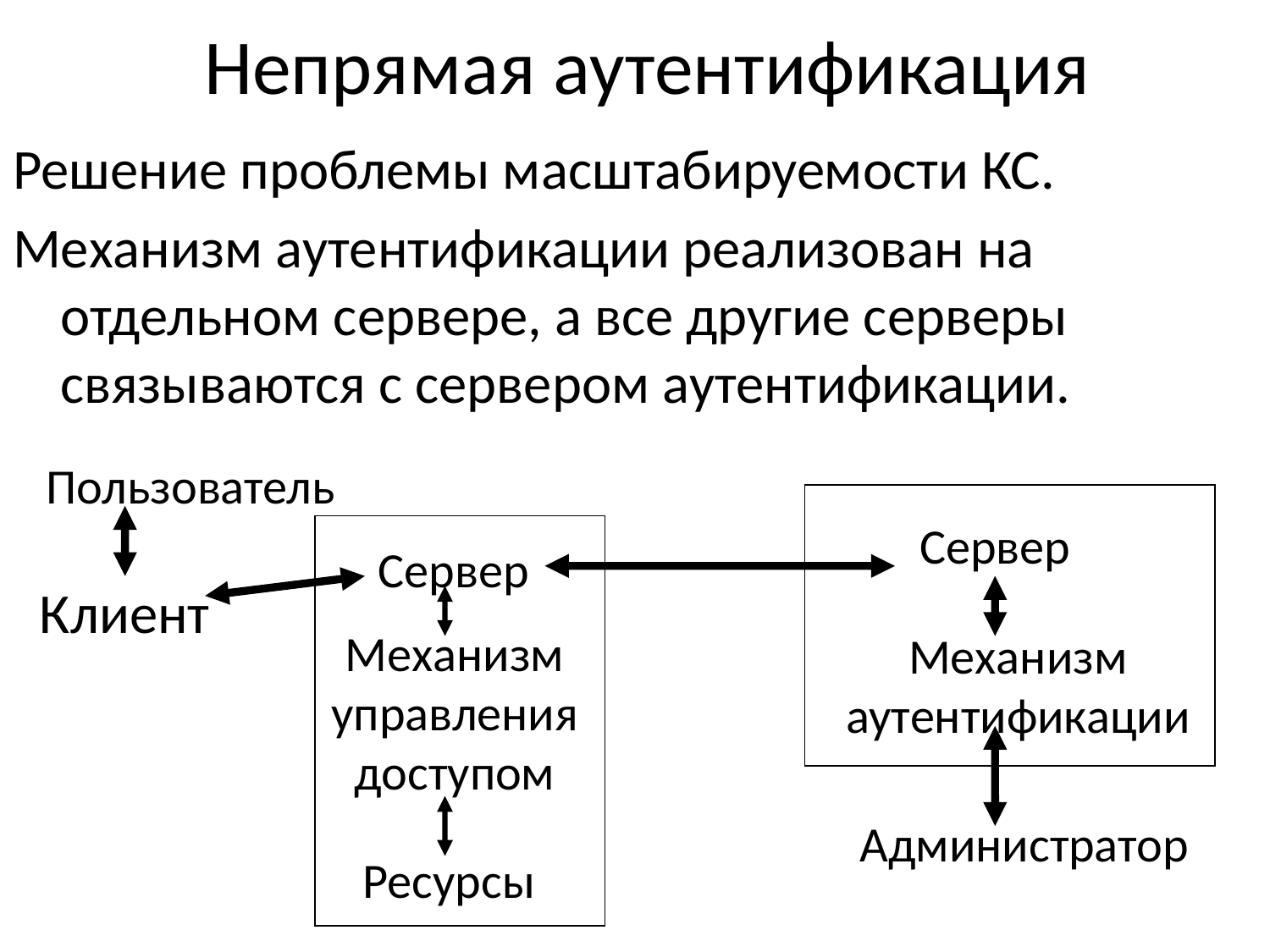

# Непрямая аутентификация
Решение проблемы масштабируемости КС.
Механизм аутентификации реализован на отдельном сервере, а все другие серверы связываются с сервером аутентификации.
Пользователь

Сервер

Сервер

Клиент

Механизм
управления
доступом
Механизм
аутентификации

Администратор
Ресурсы